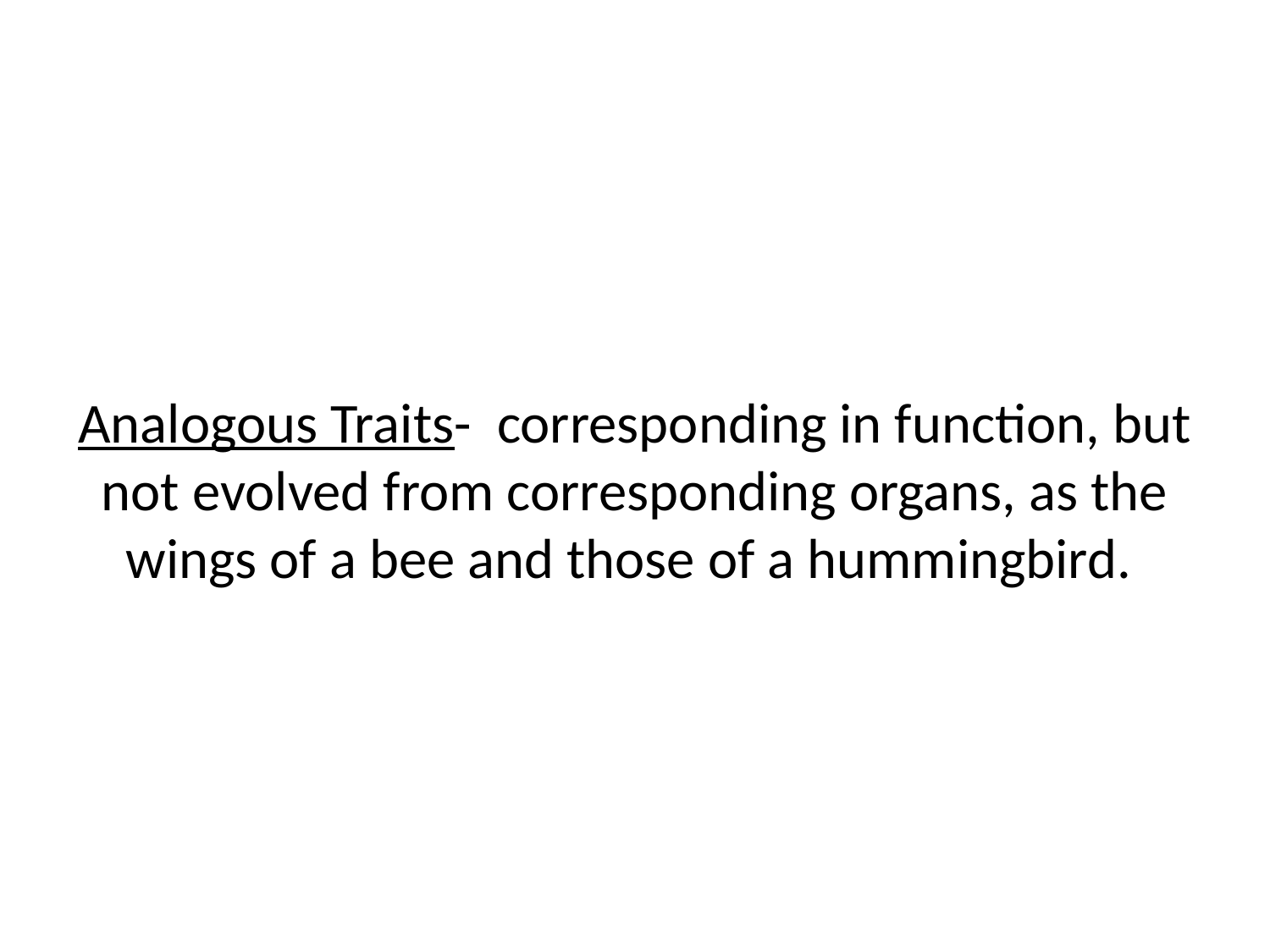

#

Analogous Traits-  corresponding in function, but not evolved from corresponding organs, as the wings of a bee and those of a hummingbird.